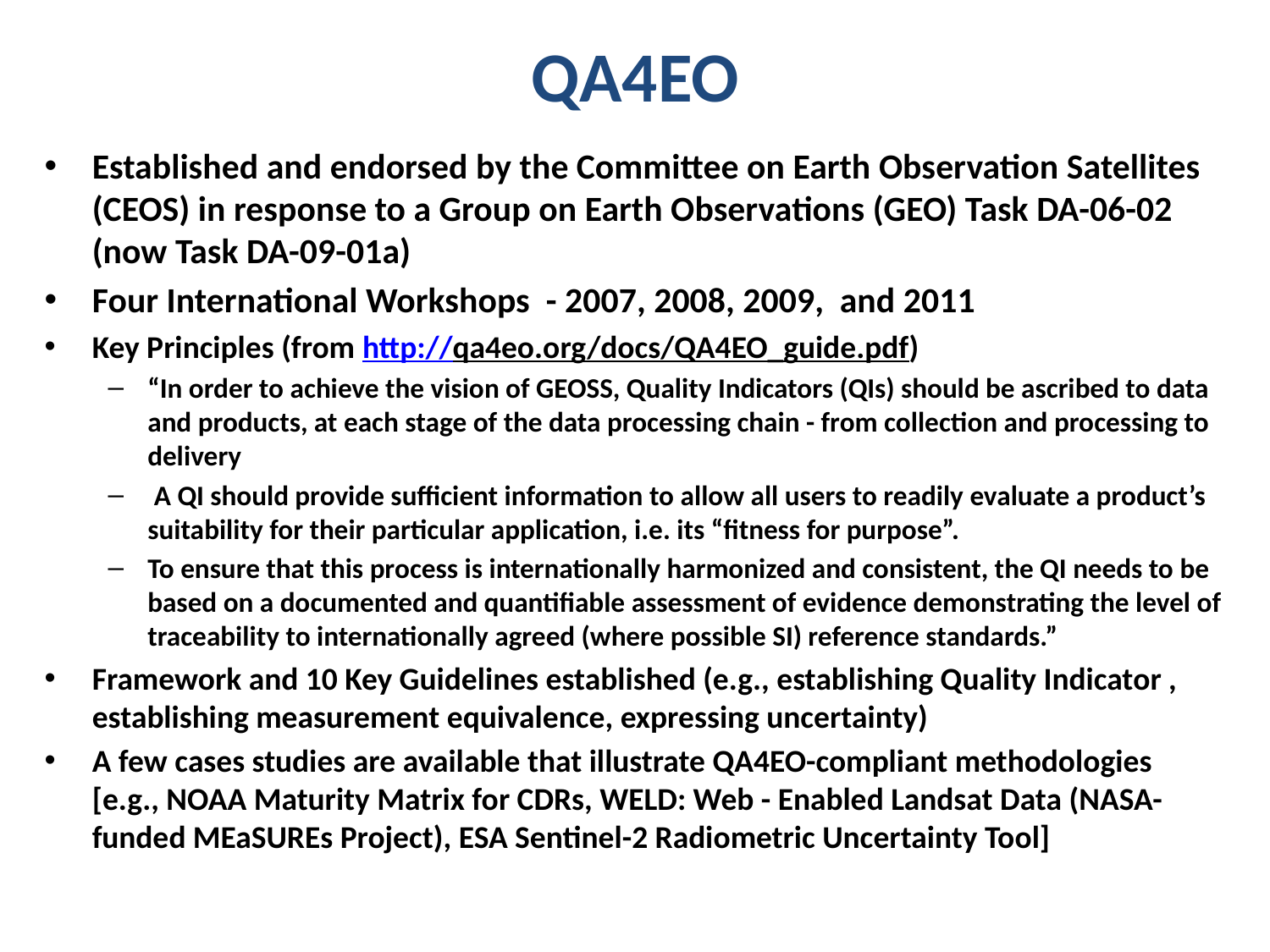

# QA4EO
Established and endorsed by the Committee on Earth Observation Satellites (CEOS) in response to a Group on Earth Observations (GEO) Task DA-06-02 (now Task DA-09-01a)
Four International Workshops  - 2007, 2008, 2009,  and 2011
Key Principles (from http://qa4eo.org/docs/QA4EO_guide.pdf)
“In order to achieve the vision of GEOSS, Quality Indicators (QIs) should be ascribed to data and products, at each stage of the data processing chain - from collection and processing to delivery
 A QI should provide sufficient information to allow all users to readily evaluate a product’s suitability for their particular application, i.e. its “fitness for purpose”.
To ensure that this process is internationally harmonized and consistent, the QI needs to be based on a documented and quantifiable assessment of evidence demonstrating the level of traceability to internationally agreed (where possible SI) reference standards.”
Framework and 10 Key Guidelines established (e.g., establishing Quality Indicator , establishing measurement equivalence, expressing uncertainty)
A few cases studies are available that illustrate QA4EO-compliant methodologies [e.g., NOAA Maturity Matrix for CDRs, WELD: Web - Enabled Landsat Data (NASA-funded MEaSUREs Project), ESA Sentinel-2 Radiometric Uncertainty Tool]